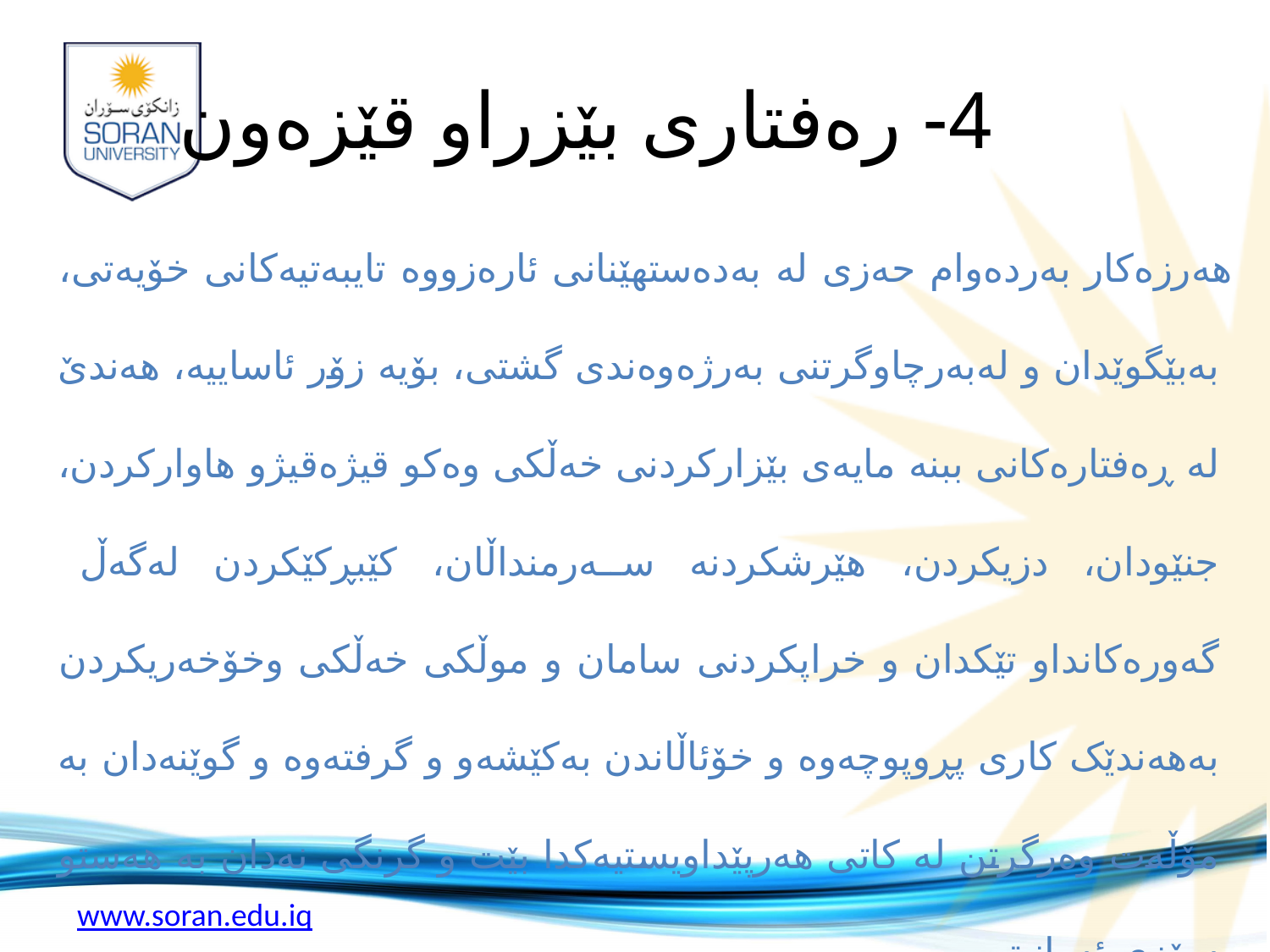

# 4- ره‌فتاری‌ بێزراو قێزه‌ون
هه‌رزه‌کار به‌رده‌وام حه‌زی‌ له‌ به‌ده‌ستهێنانی‌ ئاره‌زووه‌ تایبه‌تیه‌کانی‌ خۆیه‌تی‌، به‌بێگوێدان و له‌به‌رچاوگرتنی‌ به‌رژه‌وه‌ندی‌ گشتی‌، بۆیه‌ زۆر ئاساییه‌، هه‌ندێ له‌ ڕه‌فتاره‌کانی‌ ببنه‌ مایه‌ی‌ بێزارکردنی‌ خه‌ڵکی‌ وه‌کو قیژه‌قیژو هاوارکردن، جنێودان، دزیکردن، هێرشکردنه‌ سه‌رمنداڵان، کێبڕکێکردن له‌گه‌ڵ گه‌وره‌کانداو تێکدان و خراپکردنی‌ سامان و موڵکی‌ خه‌ڵکی‌ وخۆخه‌ریکردن به‌هه‌ندێک کاری‌ پڕوپوچه‌وه‌ و خۆئاڵاندن به‌کێشه‌و و گرفته‌وه‌ و گوێنه‌دان به‌ مۆڵه‌ت وه‌رگرتن له‌ کاتی‌ هه‌رپێداویستیه‌کدا بێت و گرنگی‌ نه‌دان به‌ هه‌ستو سۆزی‌ ئه‌وانیتر.